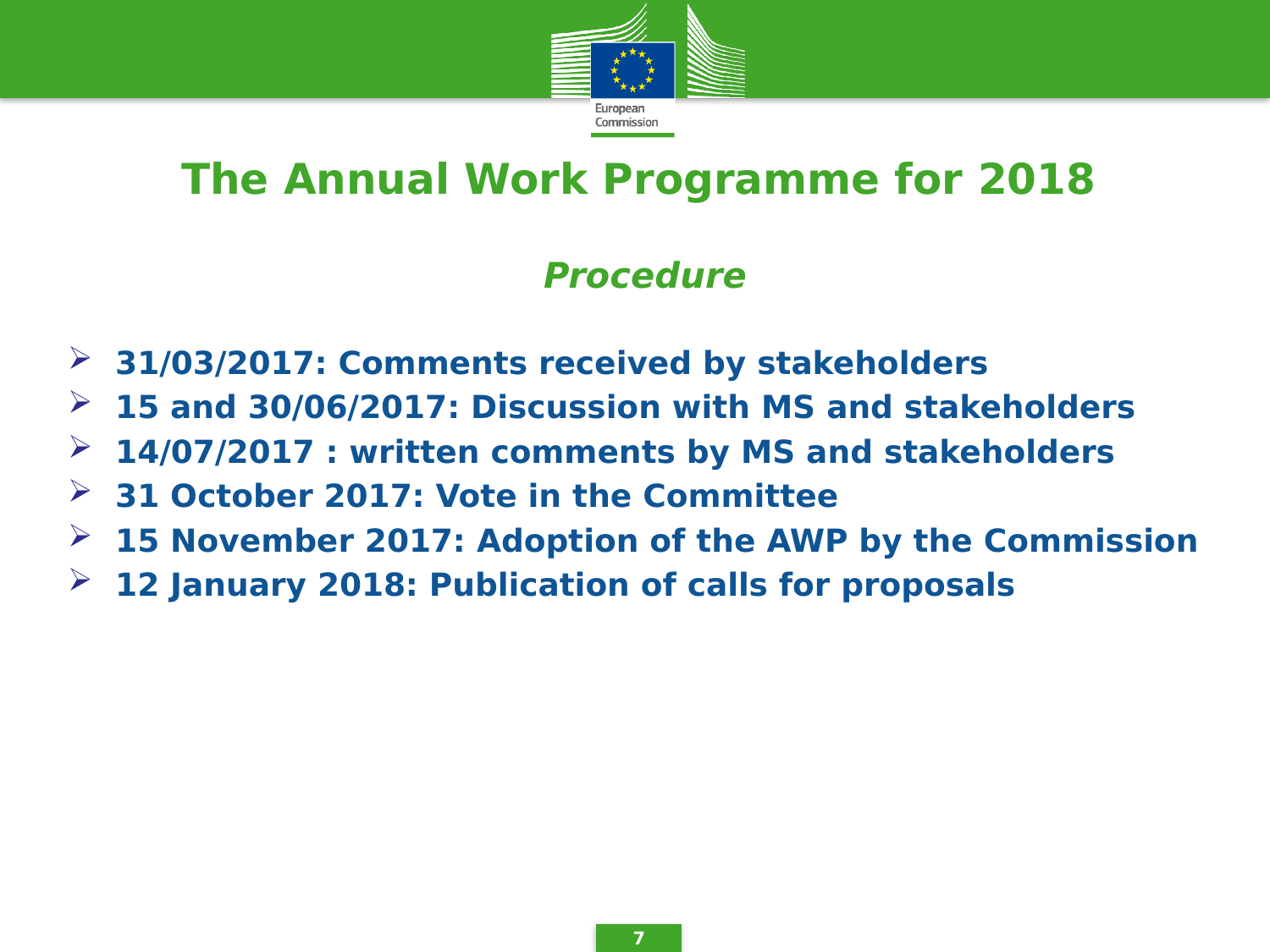

# The Annual Work Programme for 2018 Procedure
31/03/2017: Comments received by stakeholders
15 and 30/06/2017: Discussion with MS and stakeholders
14/07/2017 : written comments by MS and stakeholders
31 October 2017: Vote in the Committee
15 November 2017: Adoption of the AWP by the Commission
12 January 2018: Publication of calls for proposals
7